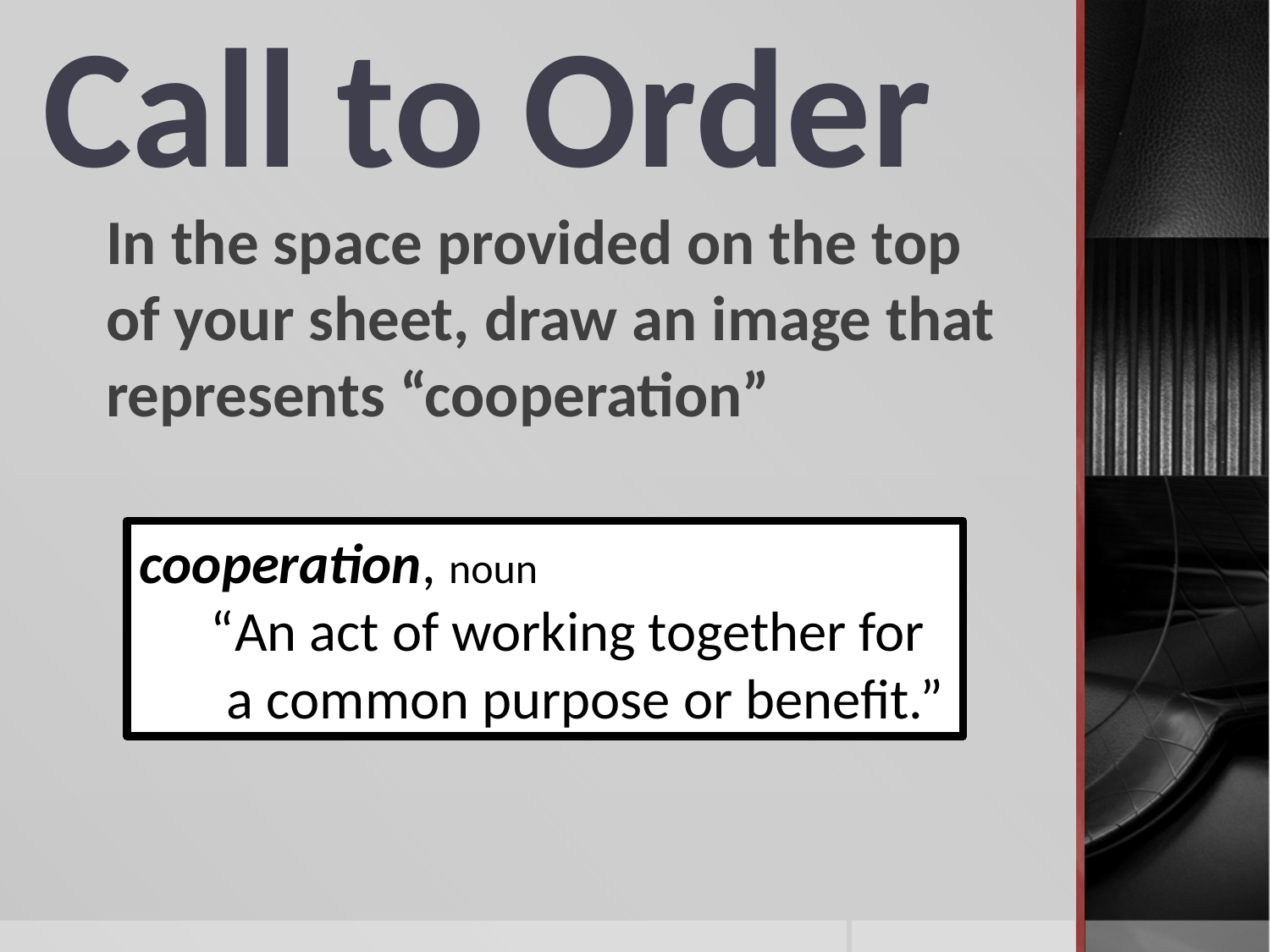

# Call to Order
In the space provided on the top of your sheet, draw an image that represents “cooperation”
cooperation, noun
“An act of working together for a common purpose or benefit.”